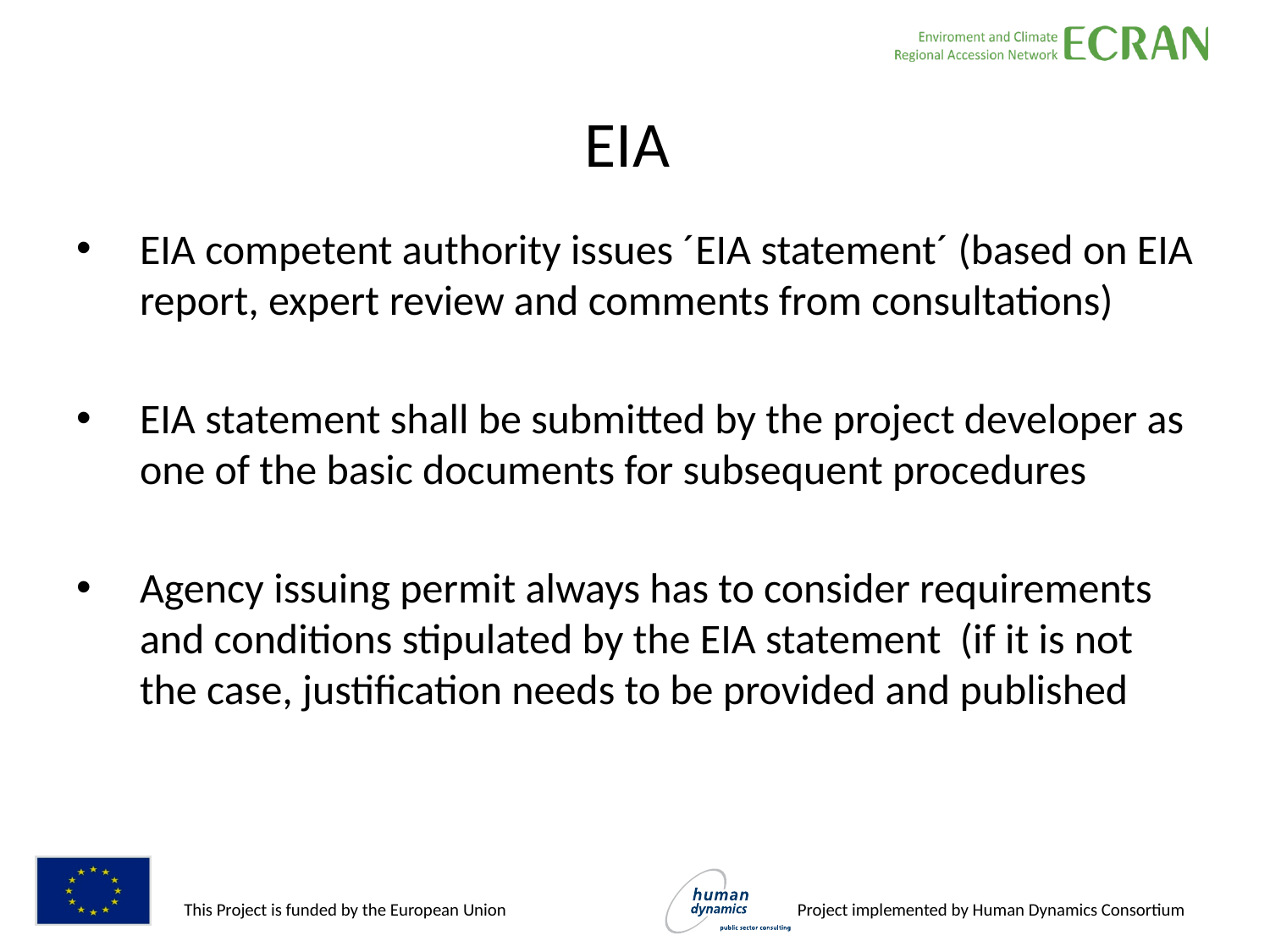

# EIA
EIA competent authority issues ´EIA statement´ (based on EIA report, expert review and comments from consultations)

EIA statement shall be submitted by the project developer as one of the basic documents for subsequent procedures

Agency issuing permit always has to consider requirements and conditions stipulated by the EIA statement  (if it is not the case, justification needs to be provided and published